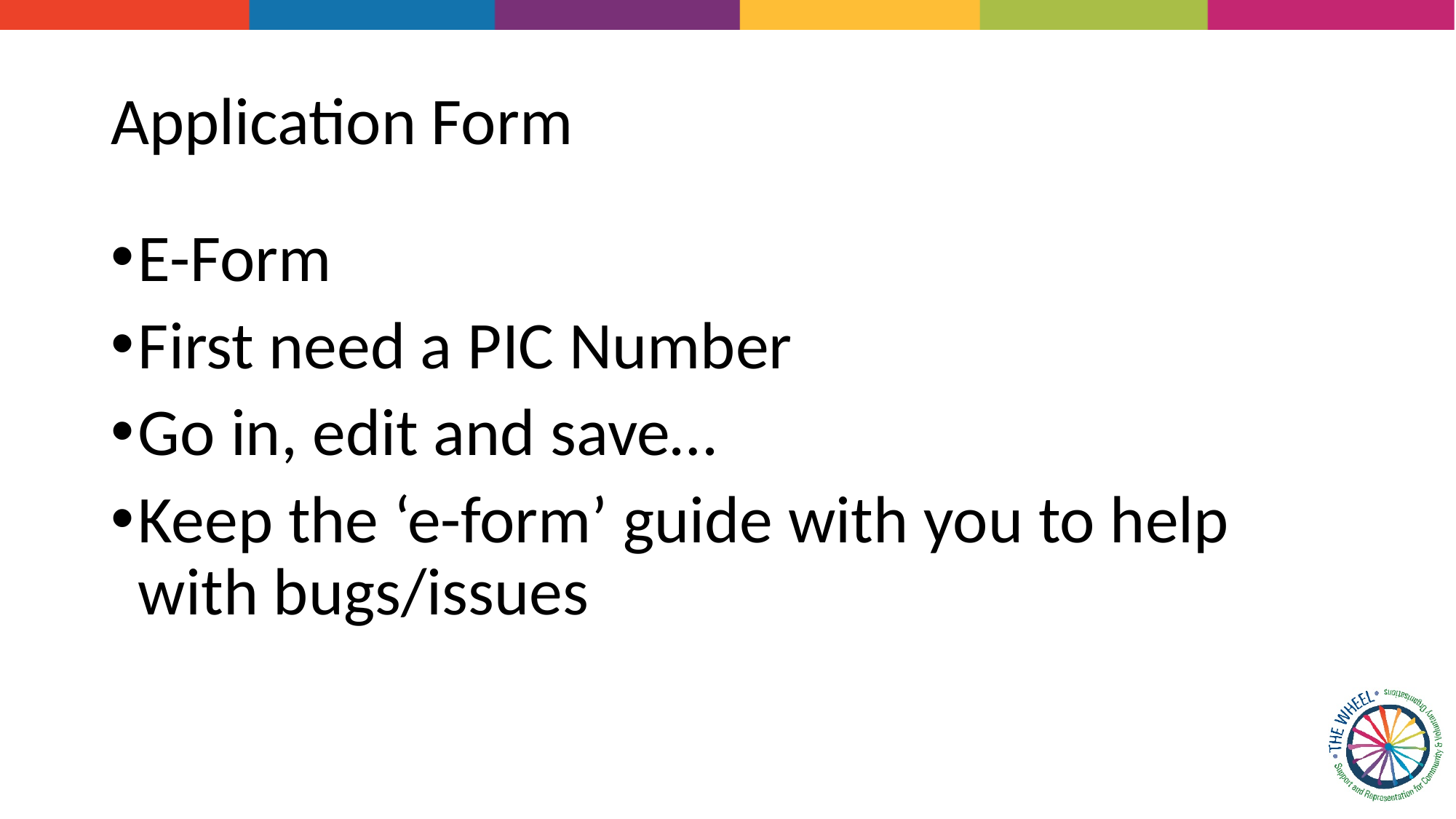

# Application Form
E-Form
First need a PIC Number
Go in, edit and save…
Keep the ‘e-form’ guide with you to help with bugs/issues